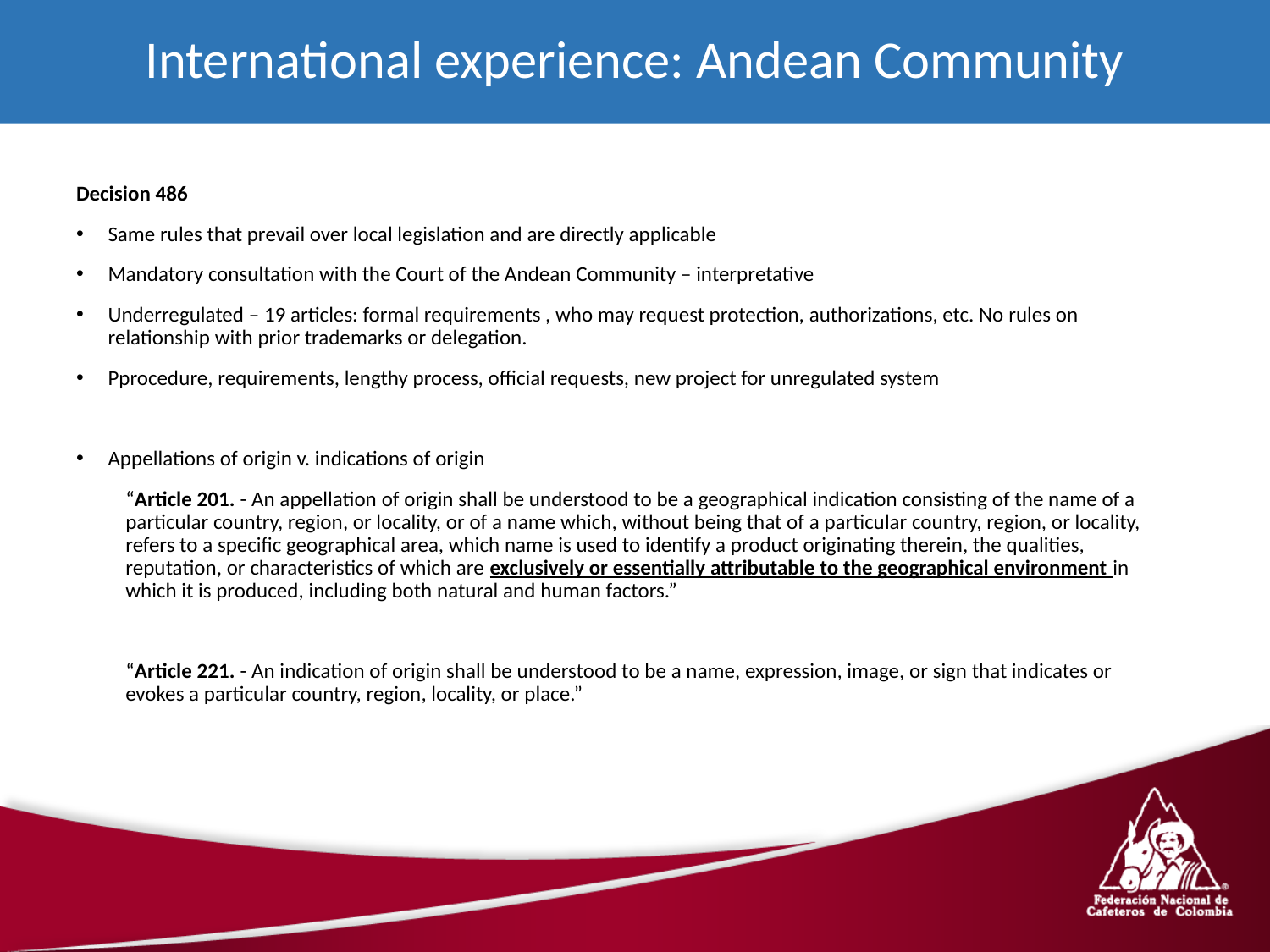

International experience: Andean Community
Decision 486
Same rules that prevail over local legislation and are directly applicable
Mandatory consultation with the Court of the Andean Community – interpretative
Underregulated – 19 articles: formal requirements , who may request protection, authorizations, etc. No rules on relationship with prior trademarks or delegation.
Pprocedure, requirements, lengthy process, official requests, new project for unregulated system

Appellations of origin v. indications of origin
“Article 201. - An appellation of origin shall be understood to be a geographical indication consisting of the name of a particular country, region, or locality, or of a name which, without being that of a particular country, region, or locality, refers to a specific geographical area, which name is used to identify a product originating therein, the qualities, reputation, or characteristics of which are exclusively or essentially attributable to the geographical environment in which it is produced, including both natural and human factors.”

“Article 221. - An indication of origin shall be understood to be a name, expression, image, or sign that indicates or evokes a particular country, region, locality, or place.”